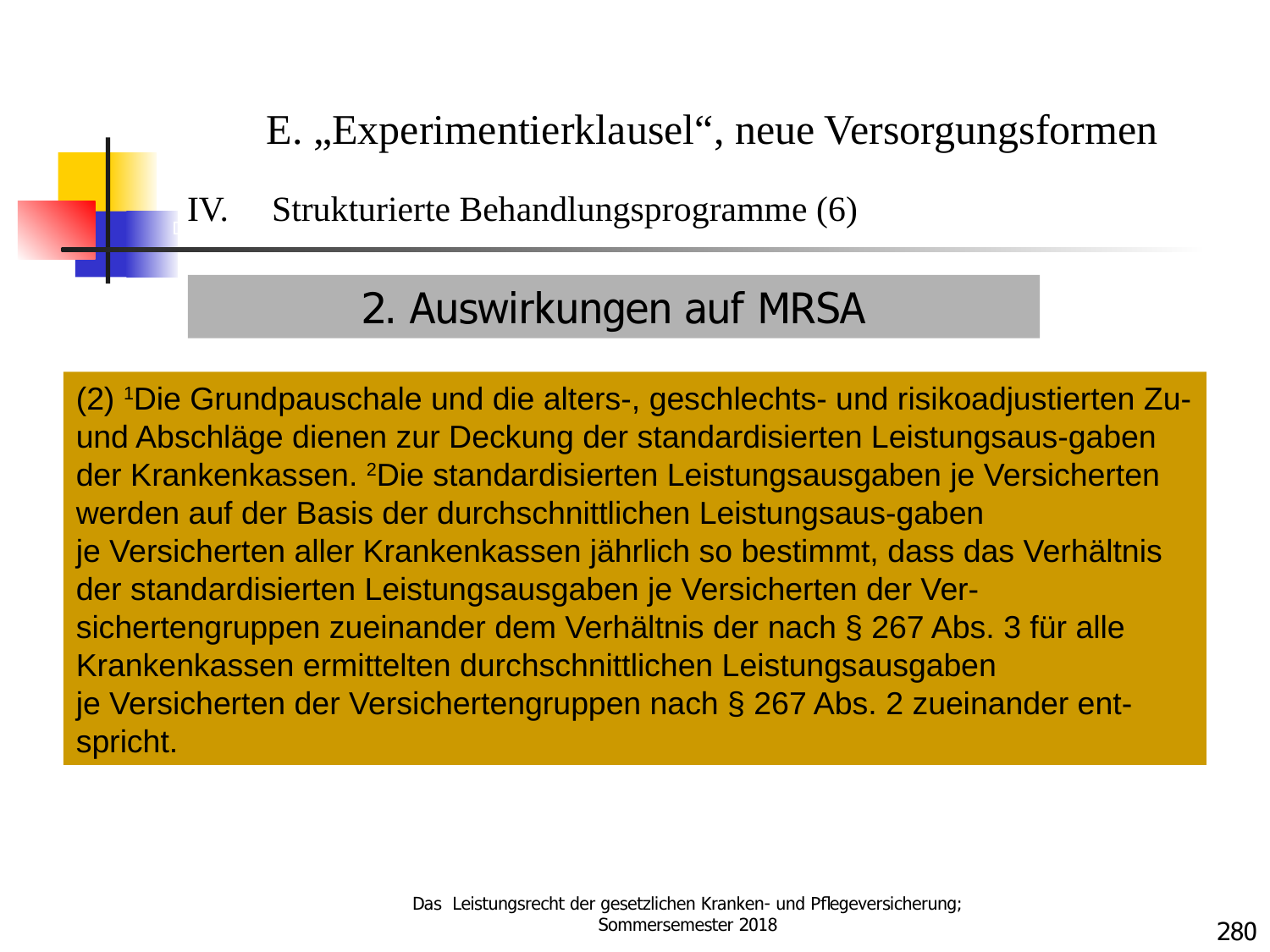

DMP 7
E. „Experimentierklausel“, neue Versorgungsformen

Strukturierte Behandlungsprogramme (6)
2. Auswirkungen auf MRSA
(2) 1Die Grundpauschale und die alters-, geschlechts- und risikoadjustierten Zu- und Abschläge dienen zur Deckung der standardisierten Leistungsaus-gaben der Krankenkassen. 2Die standardisierten Leistungsausgaben je Versicherten werden auf der Basis der durchschnittlichen Leistungsaus-gaben je Versicherten aller Krankenkassen jährlich so bestimmt, dass das Verhältnis der standardisierten Leistungsausgaben je Versicherten der Ver-sichertengruppen zueinander dem Verhältnis der nach § 267 Abs. 3 für alle Krankenkassen ermittelten durchschnittlichen Leistungsausgaben je Versicherten der Versichertengruppen nach § 267 Abs. 2 zueinander ent-spricht.
Krankheit
Das  Leistungsrecht der gesetzlichen Kranken- und Pflegeversicherung; Sommersemester 2018
280